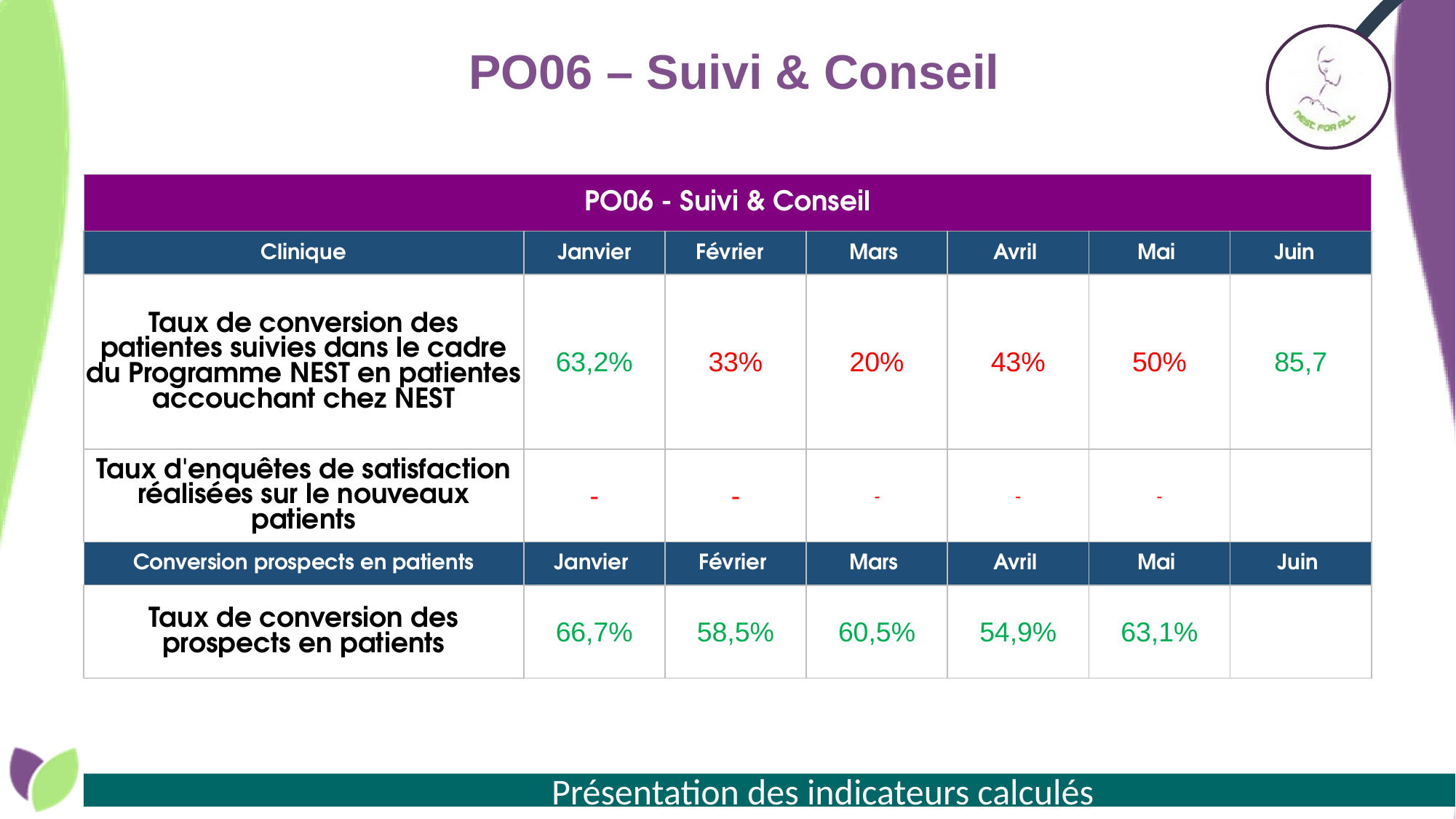

# PO06 – Suivi & Conseil
| PO06 - Suivi & Conseil |  |  |  |  |  |  |
| --- | --- | --- | --- | --- | --- | --- |
| Clinique | Janvier | Février | Mars | Avril | Mai | Juin |
| Taux de conversion des patientes suivies dans le cadre du Programme NEST en patientes accouchant chez NEST | 63,2% | 33% | 20% | 43% | 50% | 85,7 |
| Taux d'enquêtes de satisfaction réalisées sur le nouveaux patients | - | - | - | - | - |  |
| Conversion prospects en patients | Janvier | Février | Mars | Avril | Mai | Juin |
| Taux de conversion des prospects en patients | 66,7% | 58,5% | 60,5% | 54,9% | 63,1% |  |
 Présentation des indicateurs calculés